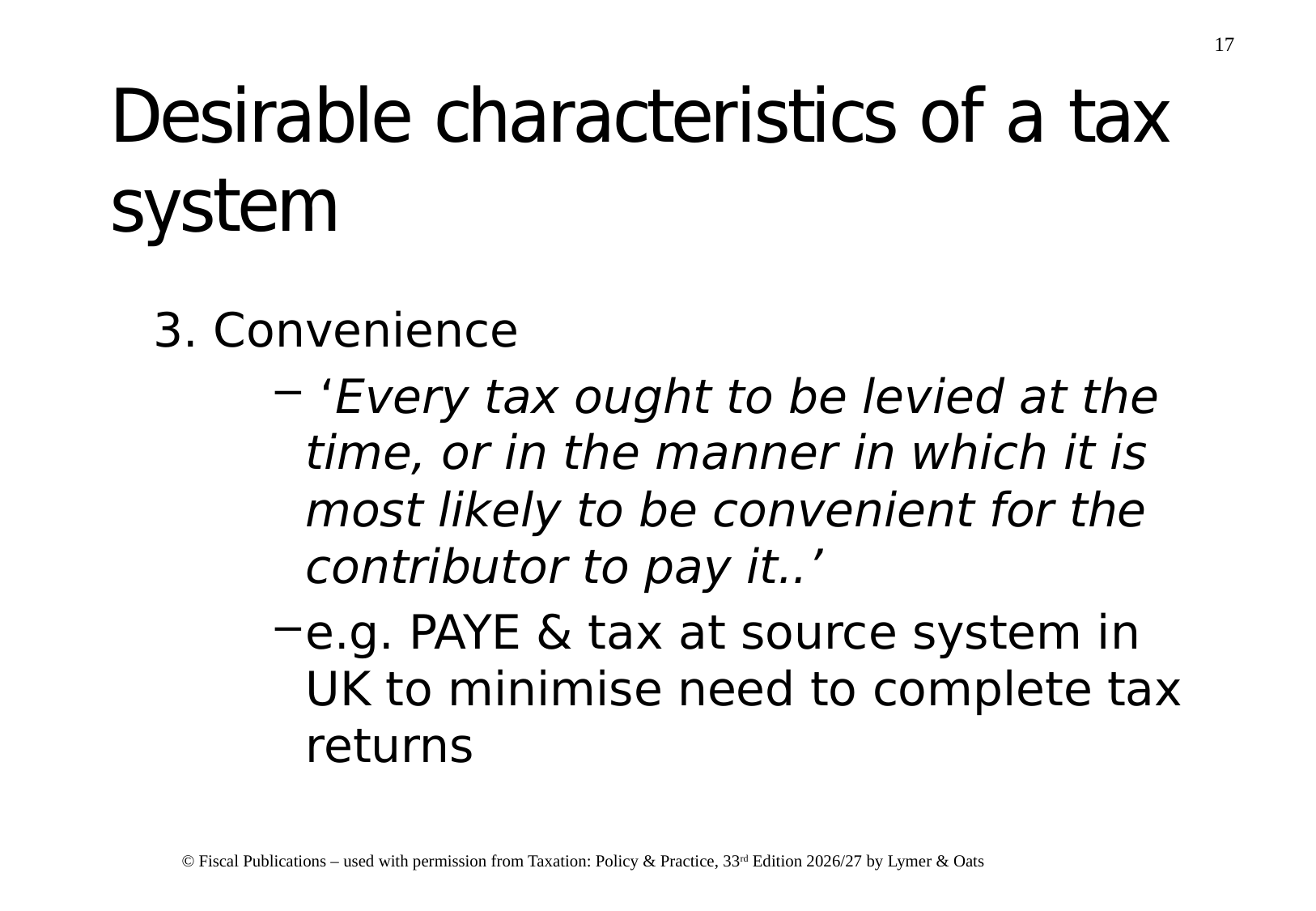

# Desirable characteristics of a tax system
3. Convenience
 ‘Every tax ought to be levied at the time, or in the manner in which it is most likely to be convenient for the contributor to pay it..’
e.g. PAYE & tax at source system in UK to minimise need to complete tax returns